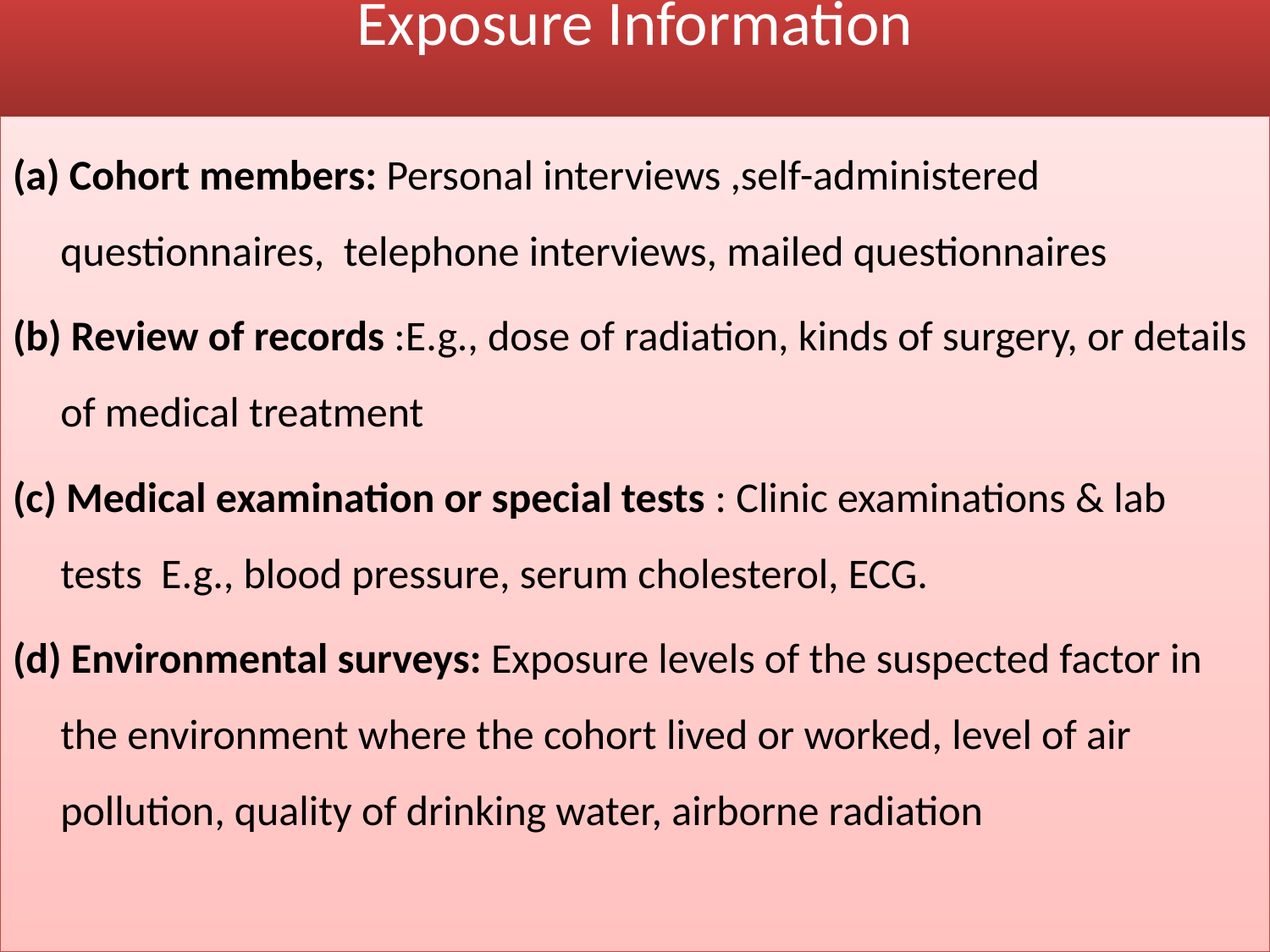

# Exposure Information
(a) Cohort members: Personal interviews ,self-administered questionnaires,  telephone interviews, mailed questionnaires
(b) Review of records :E.g., dose of radiation, kinds of surgery, or details of medical treatment
(c) Medical examination or special tests : Clinic examinations & lab tests  E.g., blood pressure, serum cholesterol, ECG.
(d) Environmental surveys: Exposure levels of the suspected factor in the environment where the cohort lived or worked, level of air pollution, quality of drinking water, airborne radiation